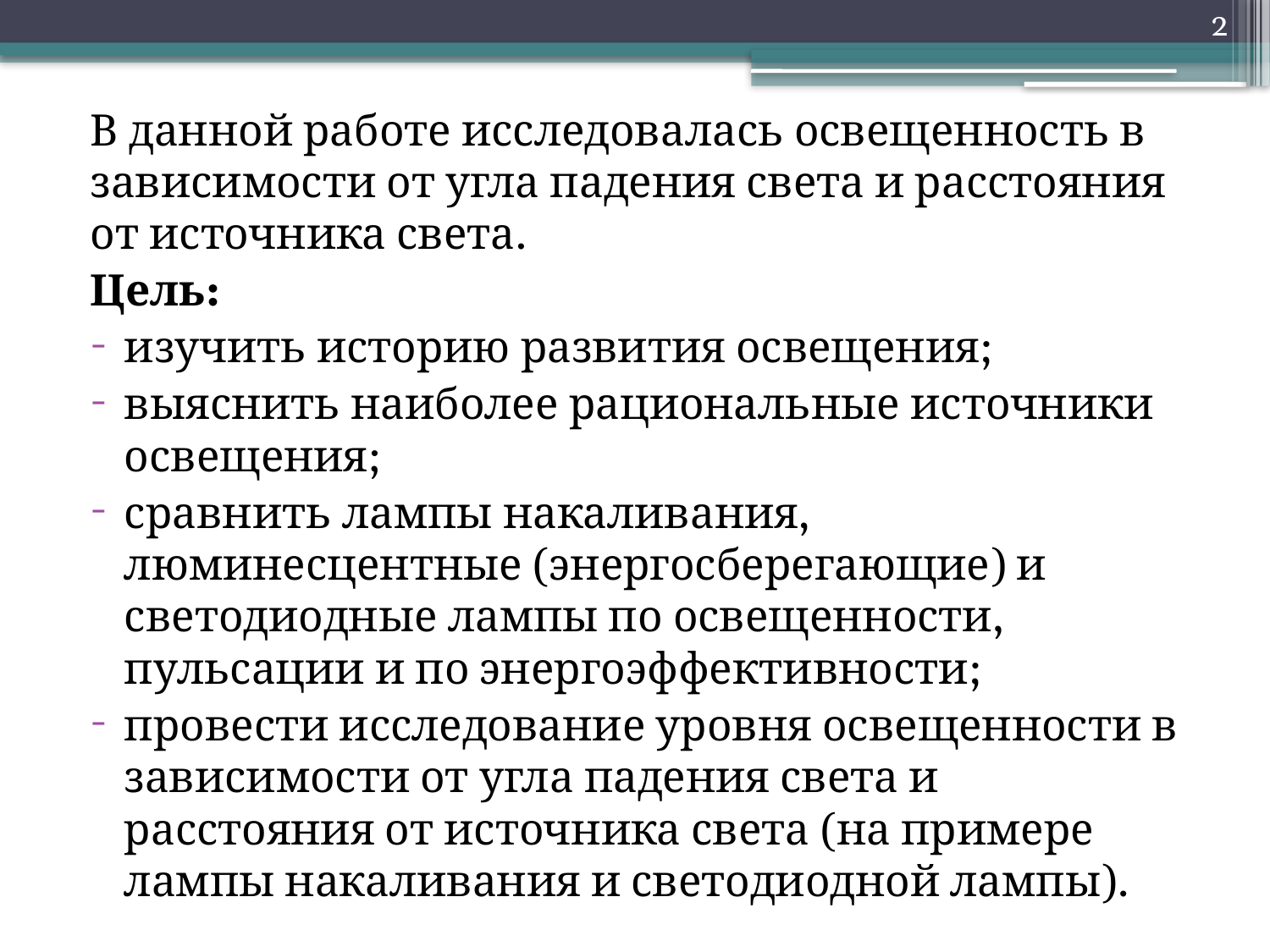

2
В данной работе исследовалась освещенность в зависимости от угла падения света и расстояния от источника света.
Цель:
изучить историю развития освещения;
выяснить наиболее рациональные источники освещения;
сравнить лампы накаливания, люминесцентные (энергосберегающие) и светодиодные лампы по освещенности, пульсации и по энергоэффективности;
провести исследование уровня освещенности в зависимости от угла падения света и расстояния от источника света (на примере лампы накаливания и светодиодной лампы).